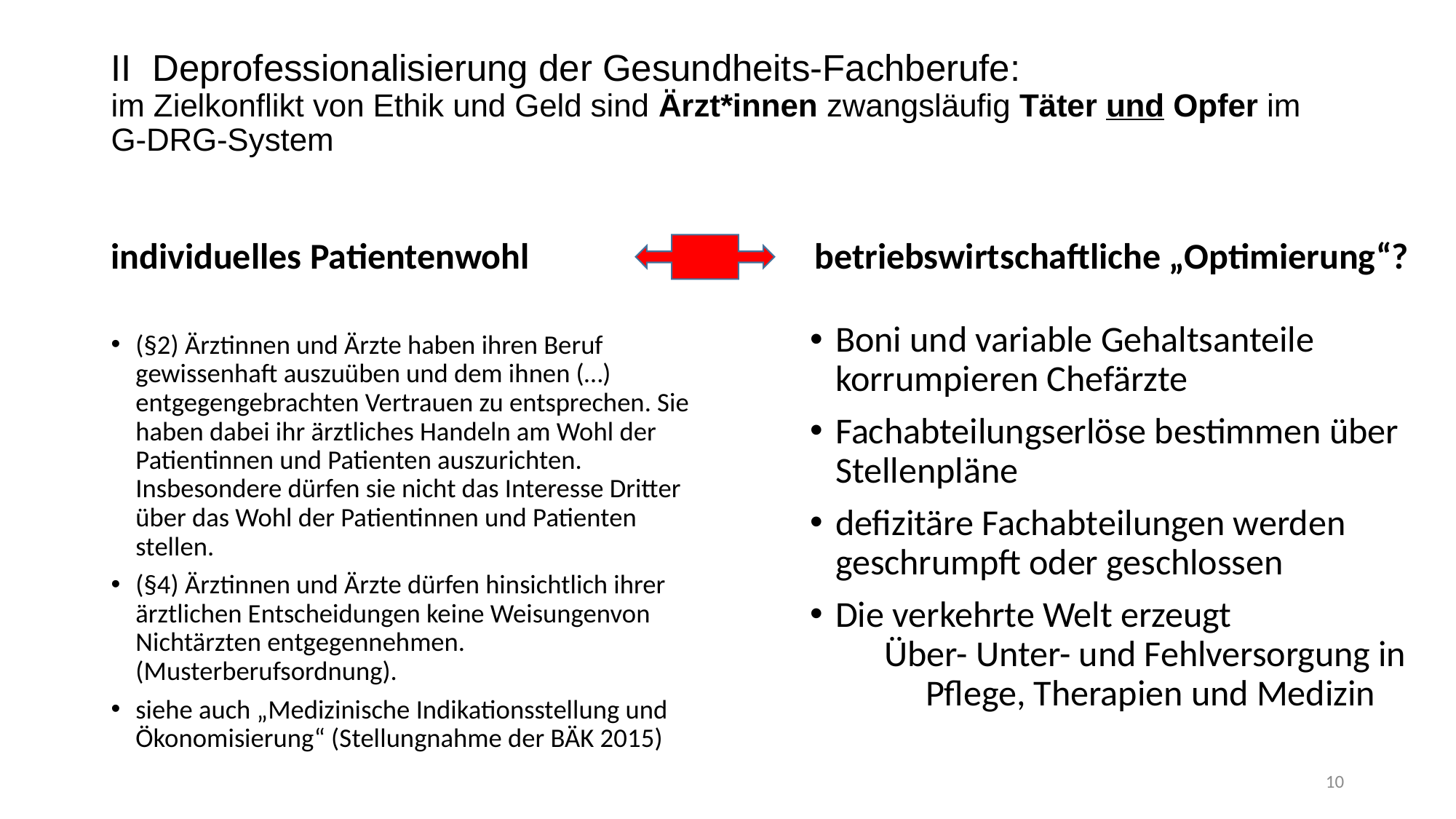

# II  Deprofessionalisierung der Gesundheits-Fachberufe: im Zielkonflikt von Ethik und Geld sind Ärzt*innen zwangsläufig Täter und Opfer im G-DRG-System
individuelles Patientenwohl
   betriebswirtschaftliche „Optimierung“?

Boni und variable Gehaltsanteile korrumpieren Chefärzte
Fachabteilungserlöse bestimmen über Stellenpläne
defizitäre Fachabteilungen werden geschrumpft oder geschlossen
Die verkehrte Welt erzeugt                            Über- Unter- und Fehlversorgung in            Pflege, Therapien und Medizin
(§2) Ärztinnen und Ärzte haben ihren Beruf gewissenhaft auszuüben und dem ihnen (…) entgegengebrachten Vertrauen zu entsprechen. Sie haben dabei ihr ärztliches Handeln am Wohl der Patientinnen und Patienten auszurichten. Insbesondere dürfen sie nicht das Interesse Dritter über das Wohl der Patientinnen und Patienten stellen.
(§4) Ärztinnen und Ärzte dürfen hinsichtlich ihrer ärztlichen Entscheidungen keine Weisungenvon Nichtärzten entgegennehmen. (Musterberufsordnung).
siehe auch „Medizinische Indikationsstellung und Ökonomisierung“ (Stellungnahme der BÄK 2015)

10